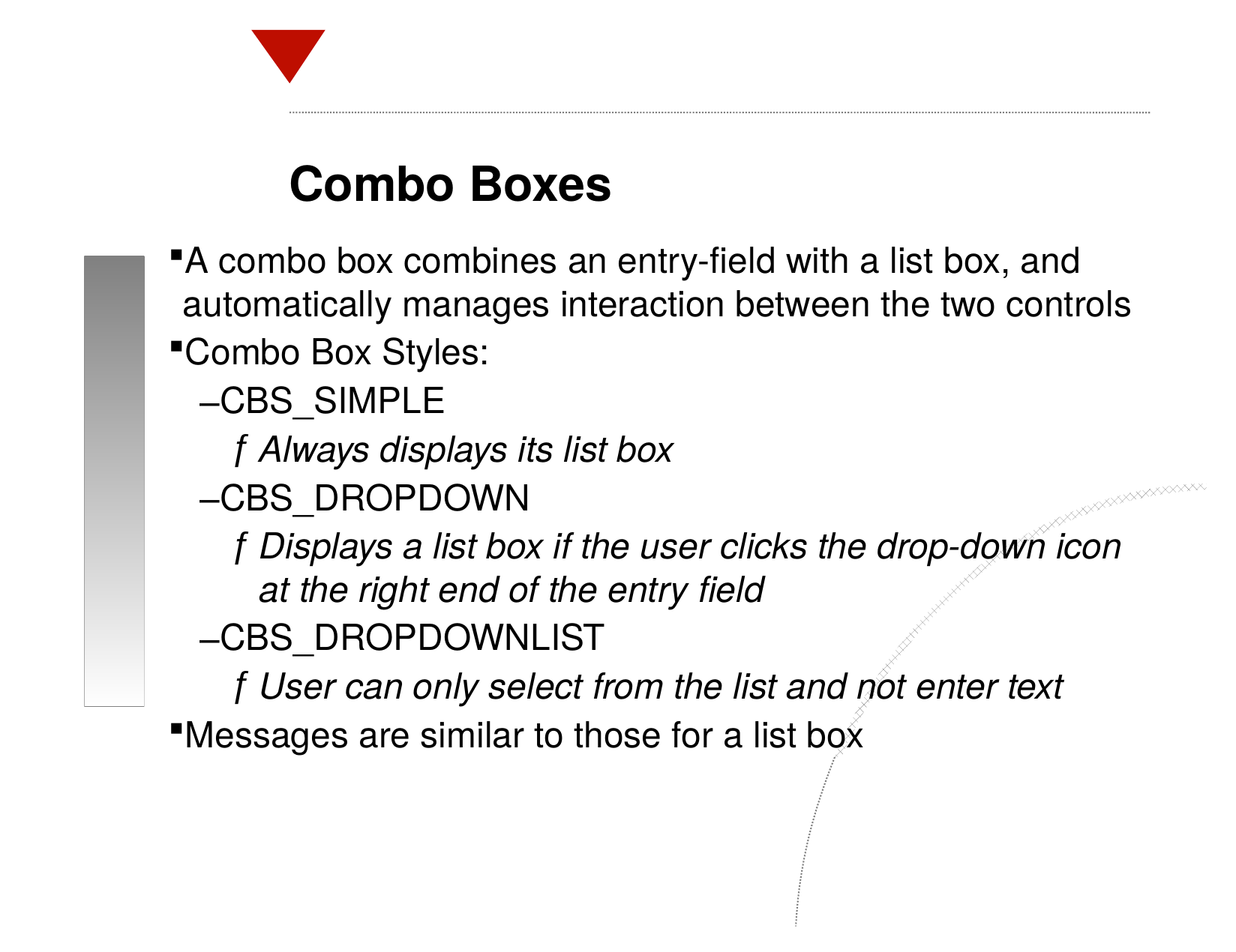

Combo Boxes
A combo box combines an entry-field with a list box, and automatically manages interaction between the two controls
Combo Box Styles:
CBS_SIMPLE
Always displays its list box
CBS_DROPDOWN
Displays a list box if the user clicks the drop-down icon at the right end of the entry field
CBS_DROPDOWNLIST
User can only select from the list and not enter text
Messages are similar to those for a list box